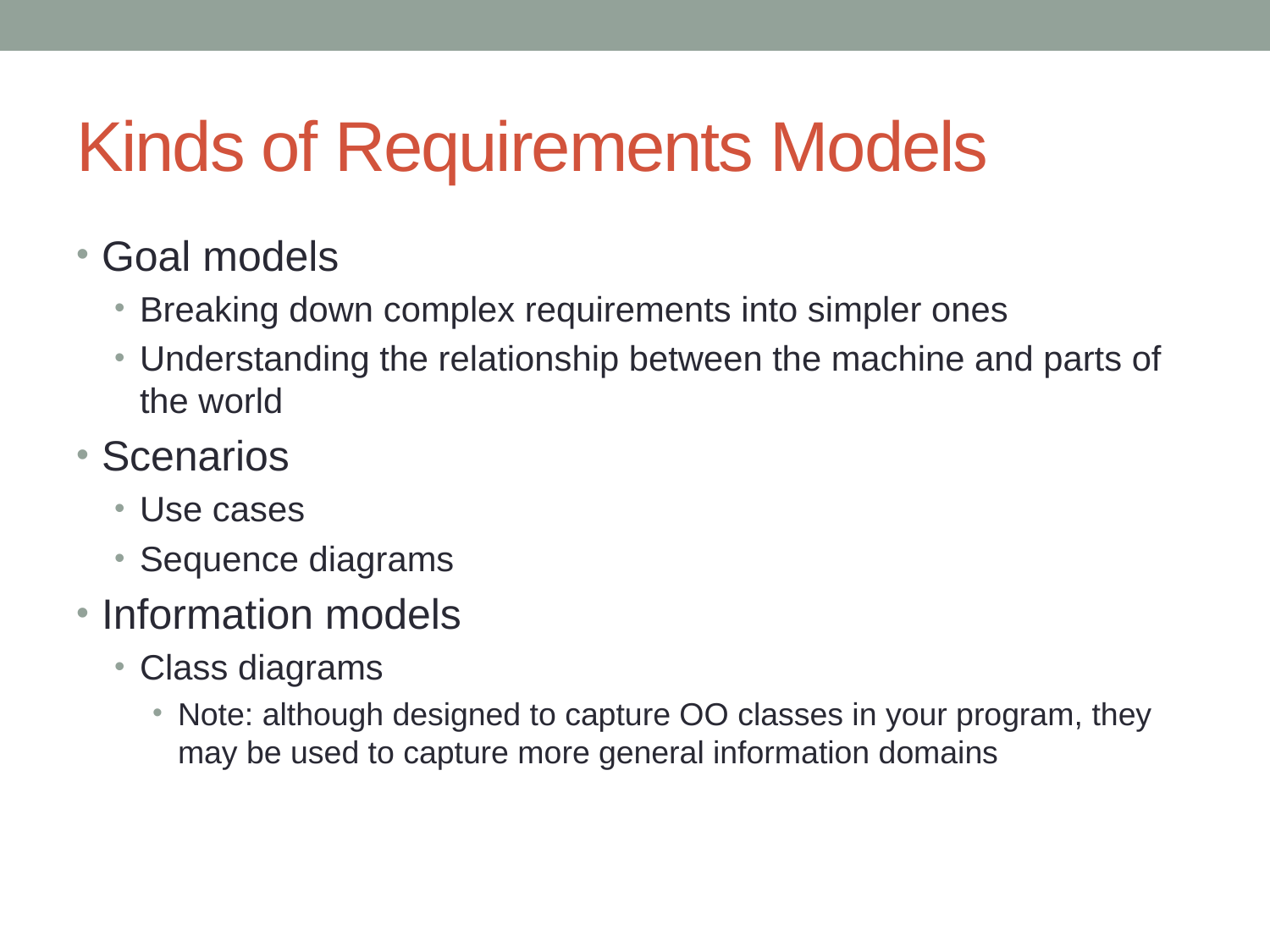

# Kinds of Requirements Models
Goal models
Breaking down complex requirements into simpler ones
Understanding the relationship between the machine and parts of the world
Scenarios
Use cases
Sequence diagrams
Information models
Class diagrams
Note: although designed to capture OO classes in your program, they may be used to capture more general information domains